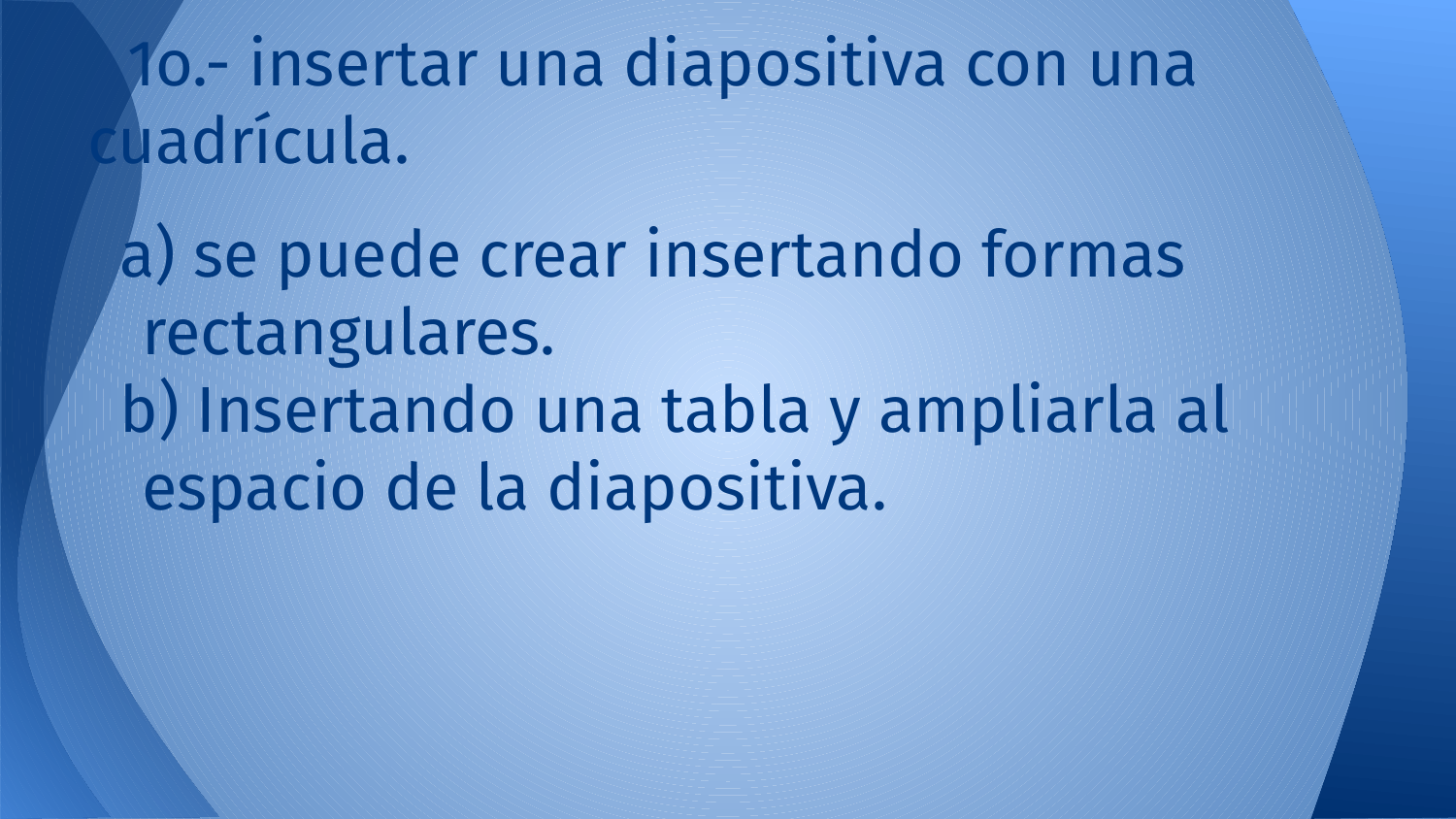

# 1o.- insertar una diapositiva con una cuadrícula.
a) se puede crear insertando formas rectangulares.
b) Insertando una tabla y ampliarla al espacio de la diapositiva.